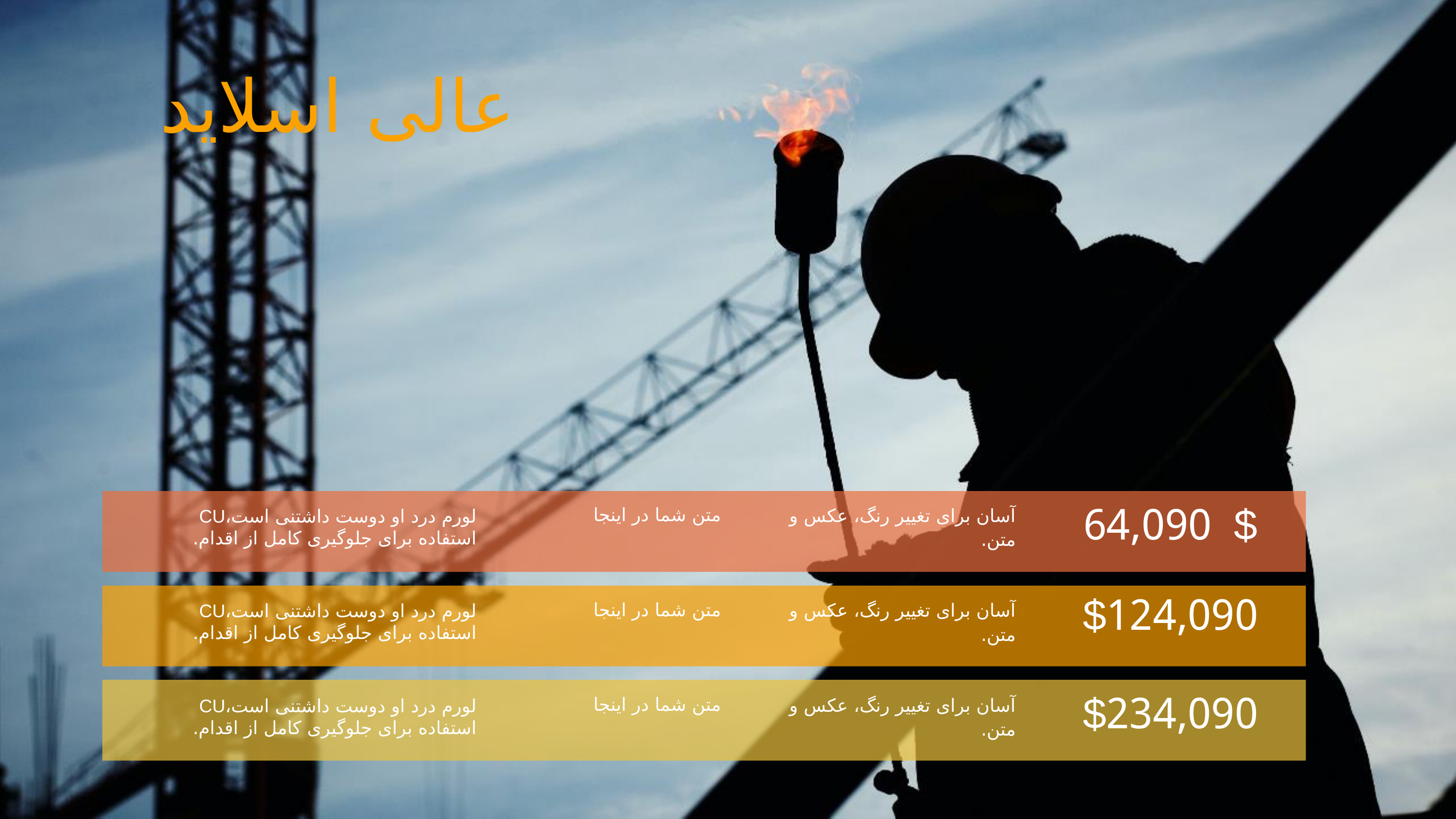

عالی اسلاید

$  64,090
آسان برای تغییر رنگ، عکس و متن.
متن شما در اینجا
لورم درد او دوست داشتنی است،CU استفاده برای جلوگیری کامل از اقدام.

$124,090
آسان برای تغییر رنگ، عکس و متن.
متن شما در اینجا
لورم درد او دوست داشتنی است،CU استفاده برای جلوگیری کامل از اقدام.

$234,090
آسان برای تغییر رنگ، عکس و متن.
متن شما در اینجا
لورم درد او دوست داشتنی است،CU استفاده برای جلوگیری کامل از اقدام.